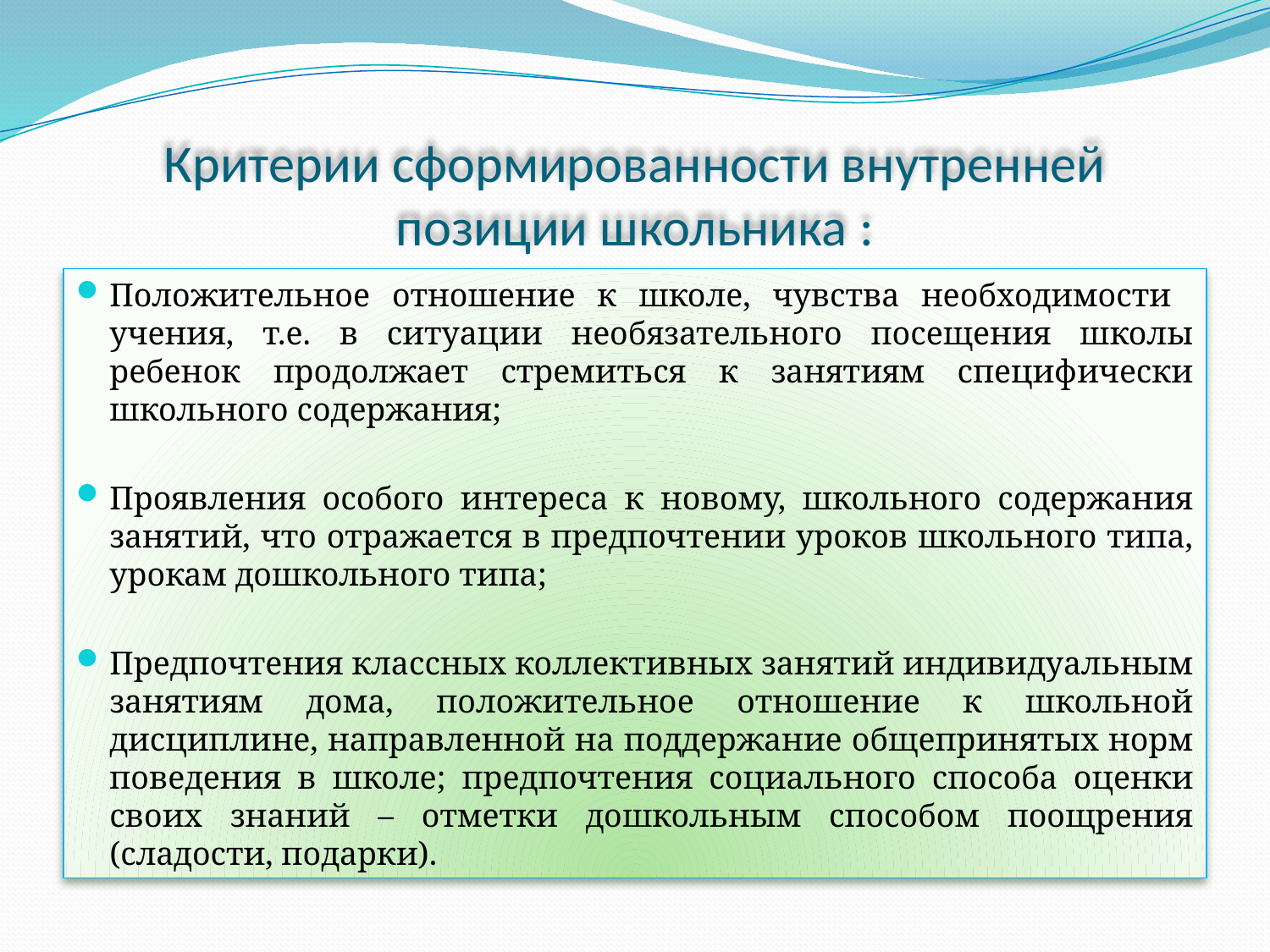

# Критерии сформированности внутренней позиции школьника :
Положительное отношение к школе, чувства необходимости  учения, т.е. в ситуации необязательного посещения школы ребенок продолжает стремиться к занятиям специфически школьного содержания;

Проявления особого интереса к новому, школьного содержания занятий, что отражается в предпочтении уроков школьного типа, урокам дошкольного типа;

Предпочтения классных коллективных занятий индивидуальным занятиям дома, положительное отношение к школьной дисциплине, направленной на поддержание общепринятых норм поведения в школе; предпочтения социального способа оценки своих знаний – отметки дошкольным способом поощрения (сладости, подарки).